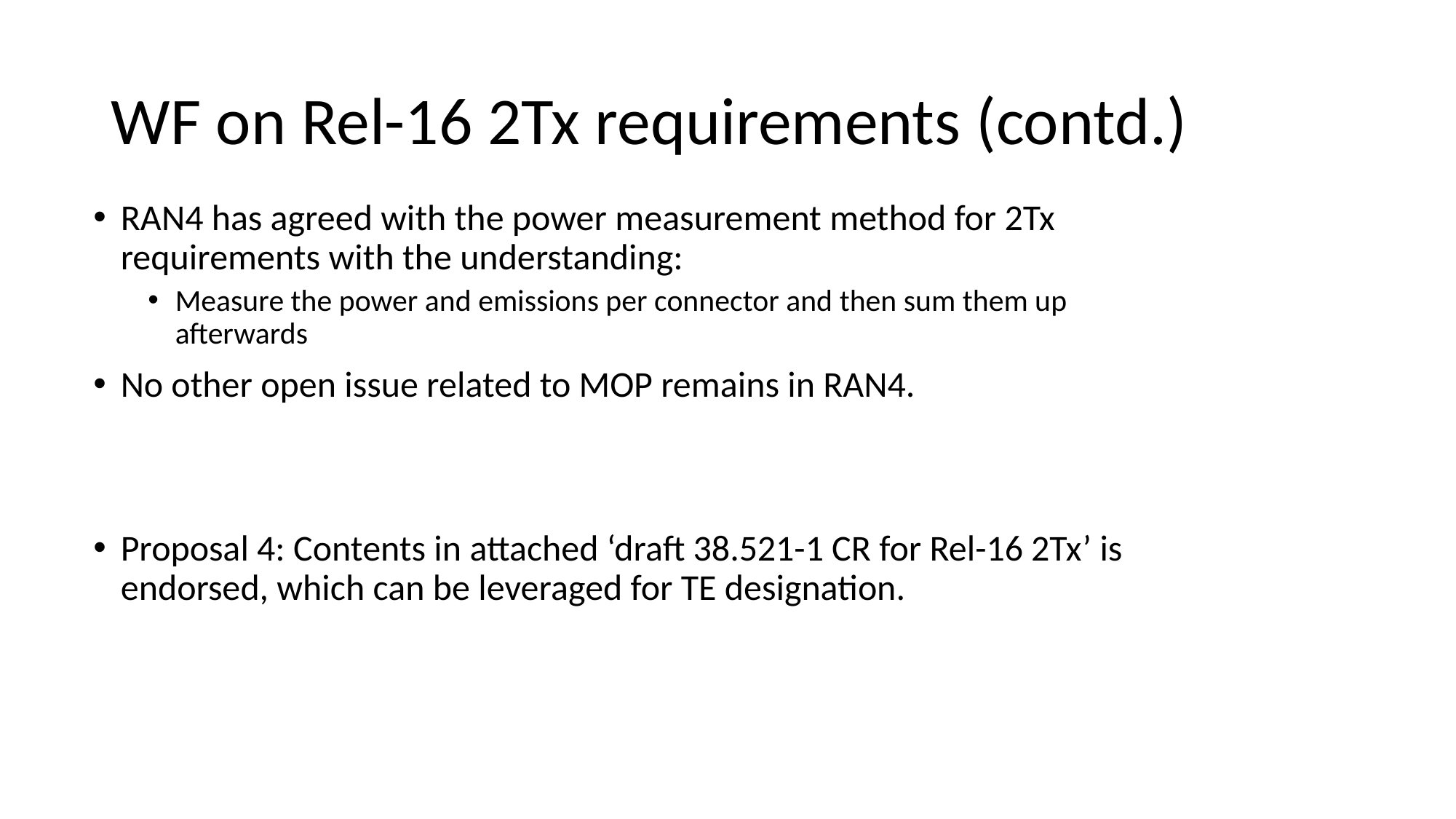

# WF on Rel-16 2Tx requirements (contd.)
RAN4 has agreed with the power measurement method for 2Tx requirements with the understanding:
Measure the power and emissions per connector and then sum them up afterwards
No other open issue related to MOP remains in RAN4.

Proposal 4: Contents in attached ‘draft 38.521-1 CR for Rel-16 2Tx’ is endorsed, which can be leveraged for TE designation.